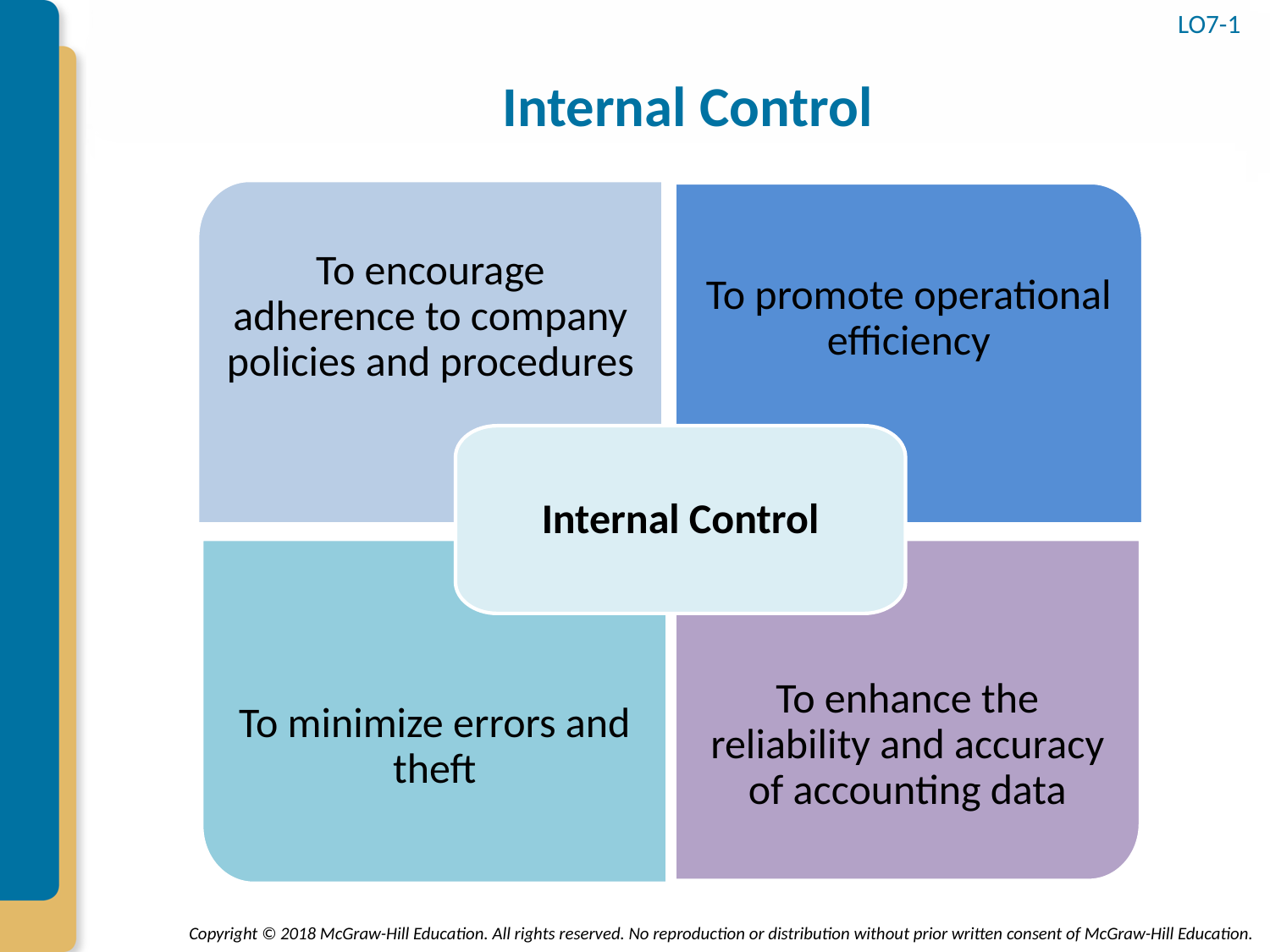

# Internal Control
LO7-1
To encourage adherence to company policies and procedures
To promote operational efficiency
Internal Control
To enhance the reliability and accuracy of accounting data
To minimize errors and theft